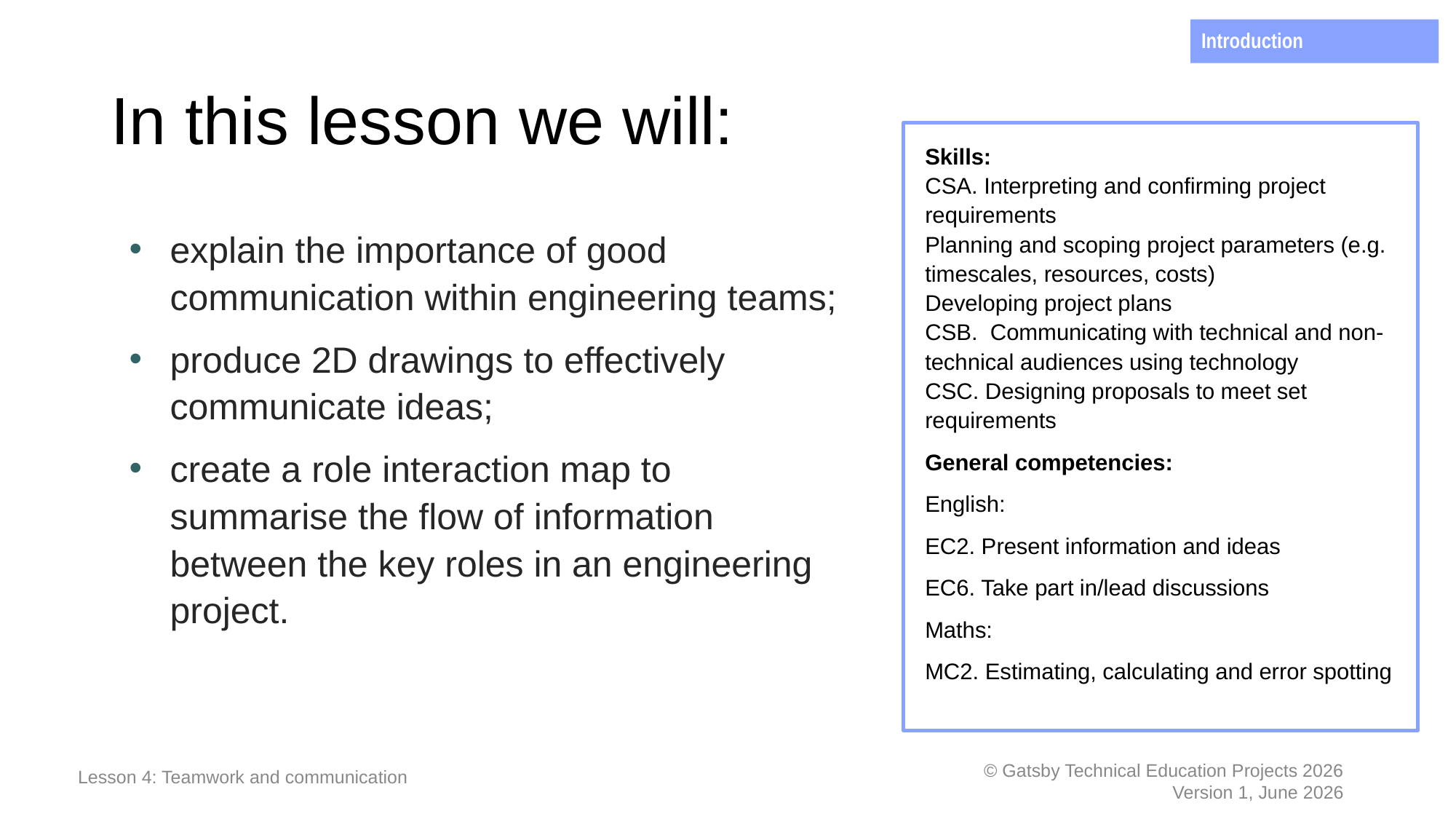

Introduction
# In this lesson we will:
Skills:
CSA. Interpreting and confirming project requirements
Planning and scoping project parameters (e.g. timescales, resources, costs)
Developing project plans
CSB.  Communicating with technical and non-technical audiences using technology
CSC. Designing proposals to meet set requirements
General competencies:
English:
EC2. Present information and ideas
EC6. Take part in/lead discussions
Maths:
MC2. Estimating, calculating and error spotting
explain the importance of good communication within engineering teams;
produce 2D drawings to effectively communicate ideas;
create a role interaction map to summarise the flow of information between the key roles in an engineering project.

Lesson 4: Teamwork and communication